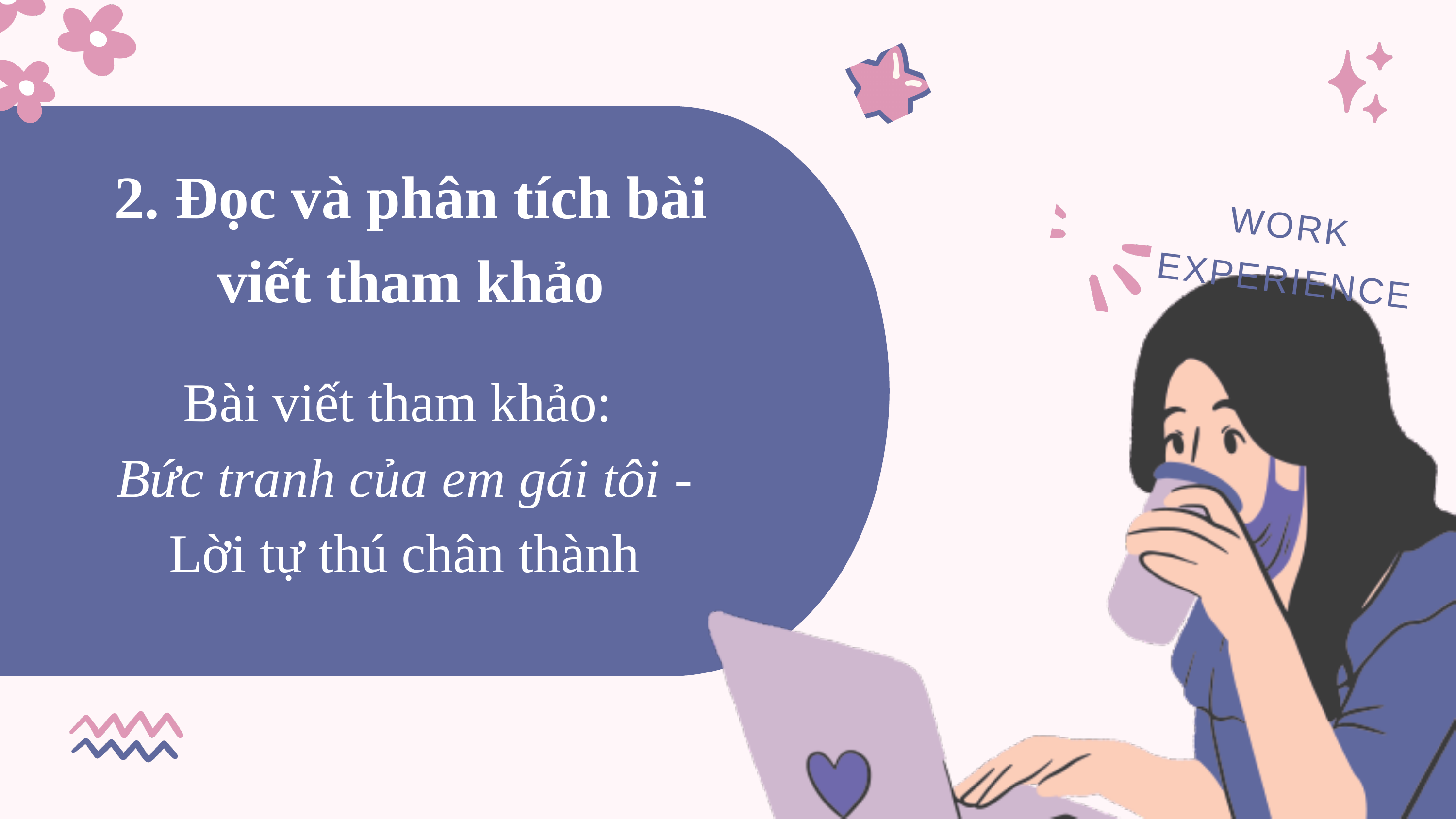

2. Đọc và phân tích bài viết tham khảo
WORK EXPERIENCE

Bài viết tham khảo:
Bức tranh của em gái tôi - Lời tự thú chân thành